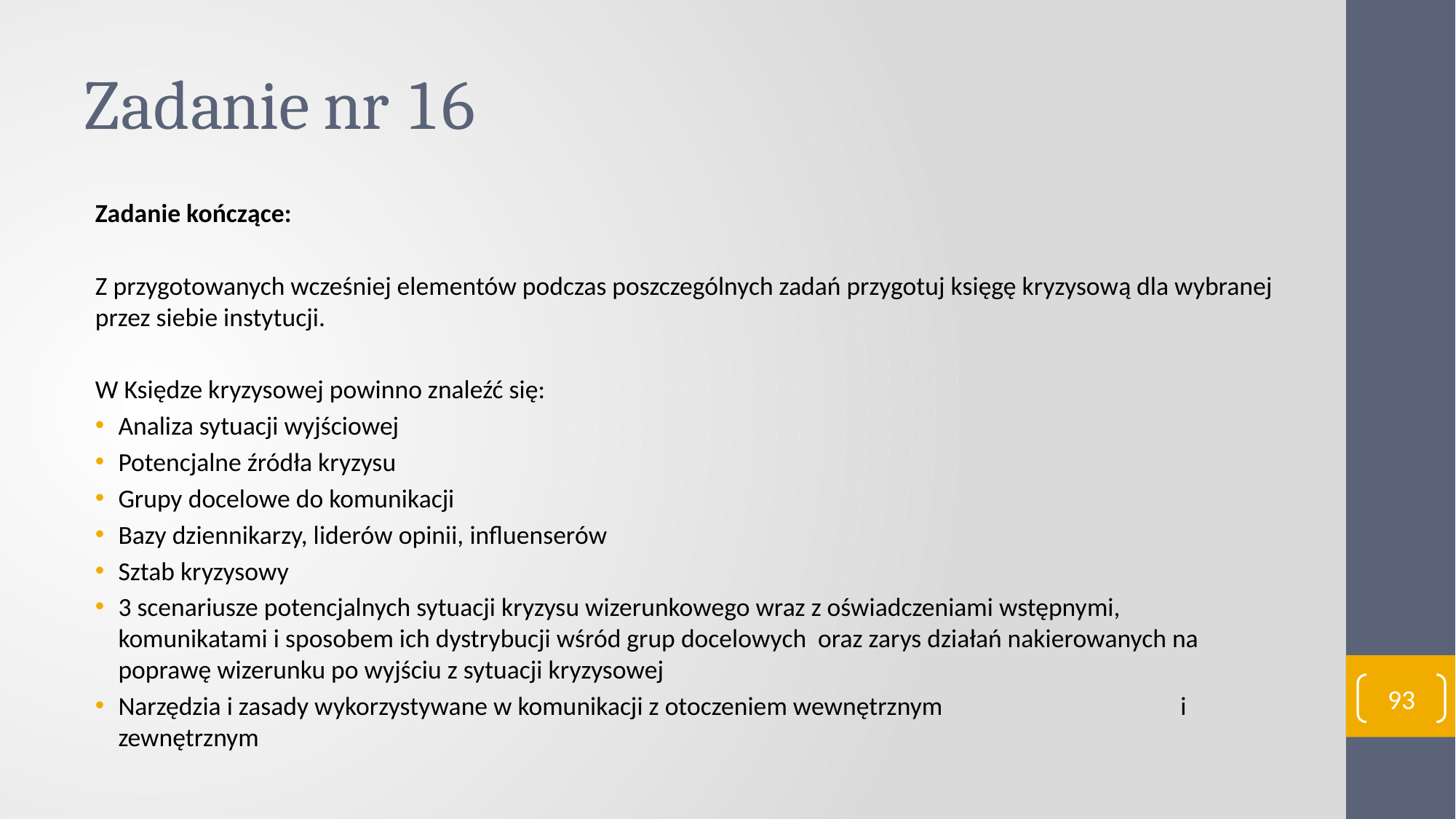

# Zadanie nr 16
Zadanie kończące:

Z przygotowanych wcześniej elementów podczas poszczególnych zadań przygotuj księgę kryzysową dla wybranej przez siebie instytucji.

W Księdze kryzysowej powinno znaleźć się:
Analiza sytuacji wyjściowej
Potencjalne źródła kryzysu
Grupy docelowe do komunikacji
Bazy dziennikarzy, liderów opinii, influenserów
Sztab kryzysowy
3 scenariusze potencjalnych sytuacji kryzysu wizerunkowego wraz z oświadczeniami wstępnymi, komunikatami i sposobem ich dystrybucji wśród grup docelowych  oraz zarys działań nakierowanych na poprawę wizerunku po wyjściu z sytuacji kryzysowej
Narzędzia i zasady wykorzystywane w komunikacji z otoczeniem wewnętrznym                                         i zewnętrznym
93